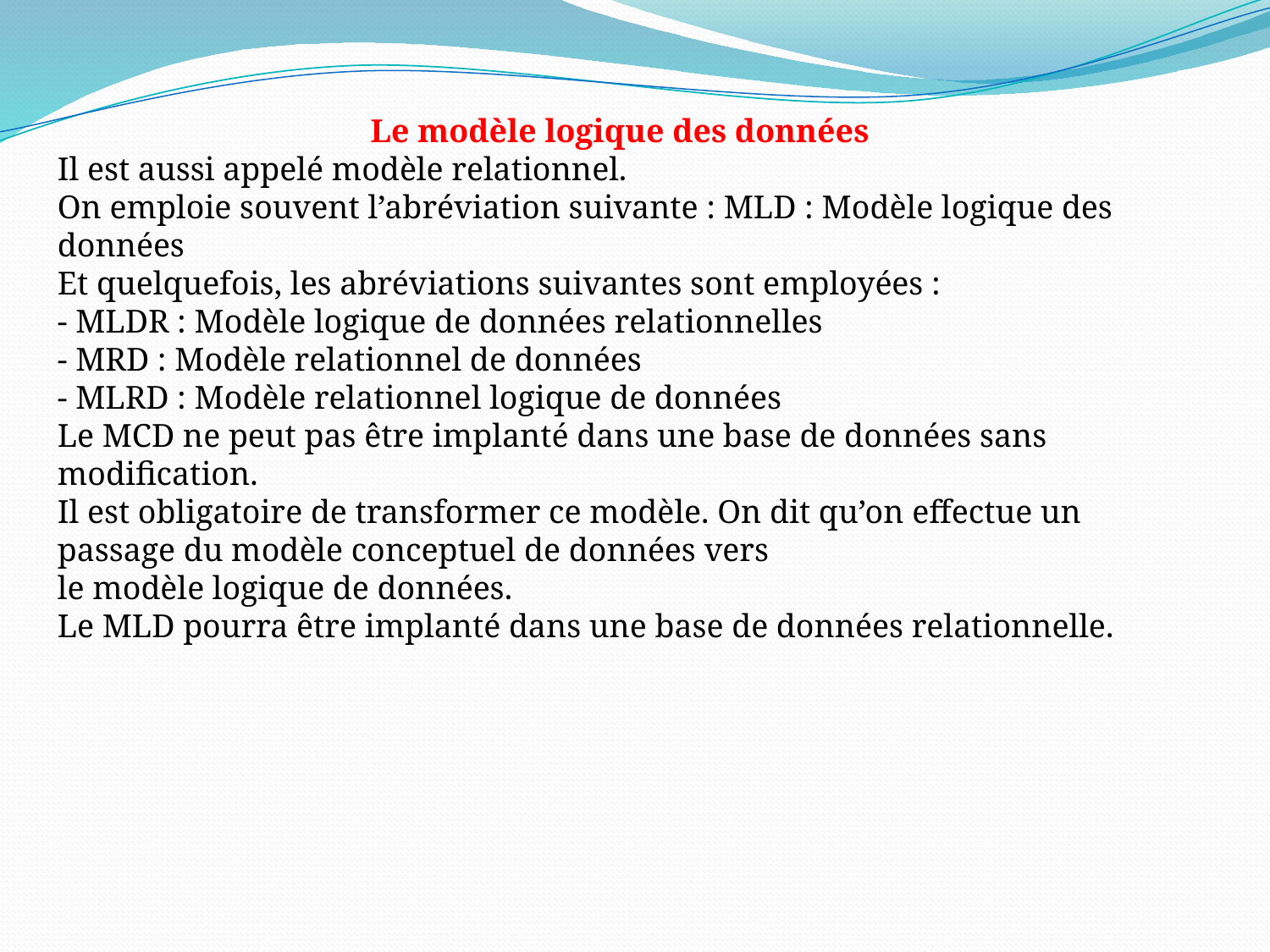

Le modèle logique des données
Il est aussi appelé modèle relationnel.
On emploie souvent l’abréviation suivante : MLD : Modèle logique des données
Et quelquefois, les abréviations suivantes sont employées :
- MLDR : Modèle logique de données relationnelles
- MRD : Modèle relationnel de données
- MLRD : Modèle relationnel logique de données
Le MCD ne peut pas être implanté dans une base de données sans modification.
Il est obligatoire de transformer ce modèle. On dit qu’on effectue un passage du modèle conceptuel de données vers
le modèle logique de données.
Le MLD pourra être implanté dans une base de données relationnelle.